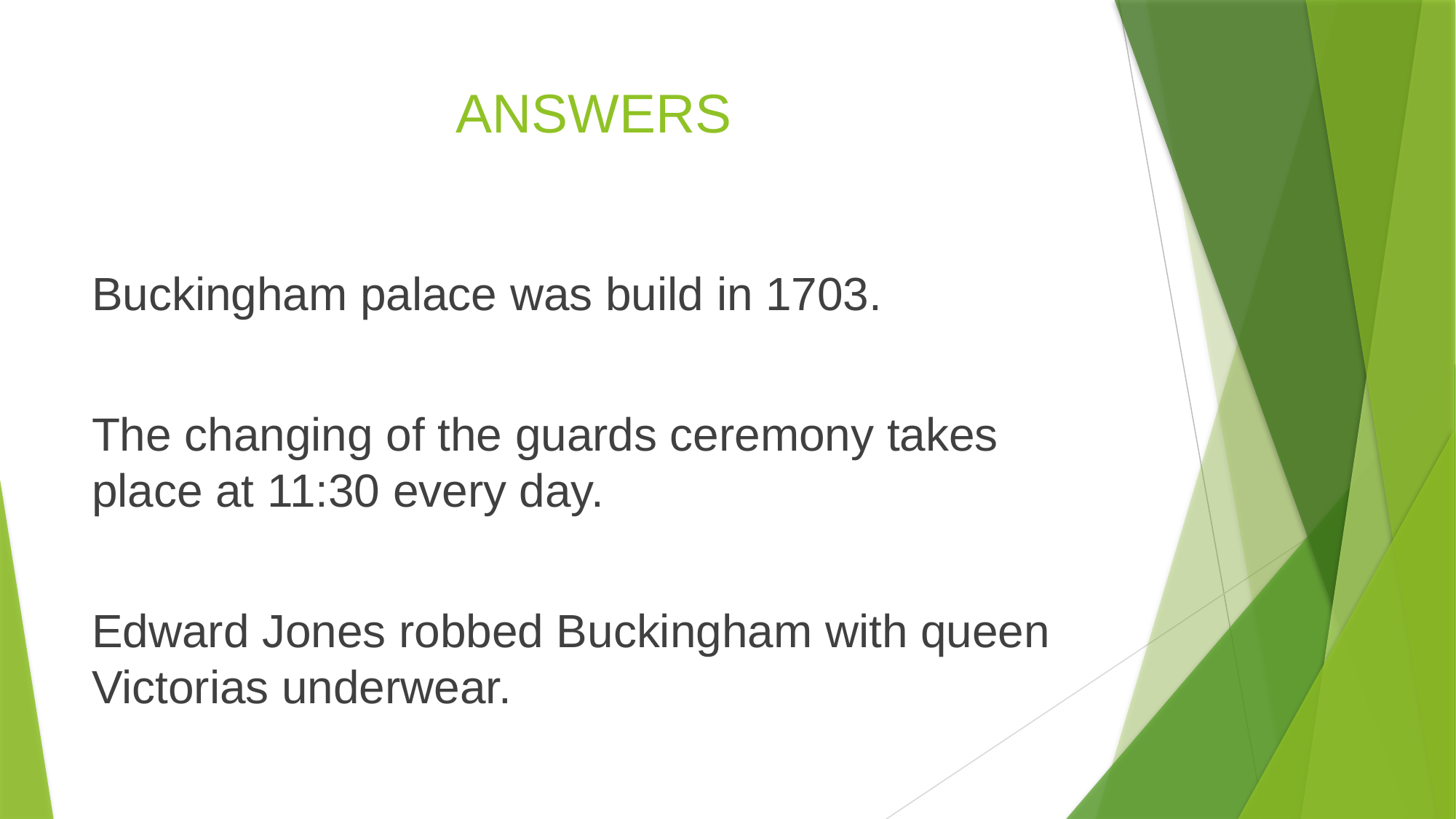

# ANSWERS
Buckingham palace was build in 1703.

The changing of the guards ceremony takes place at 11:30 every day.

Edward Jones robbed Buckingham with queen Victorias underwear.